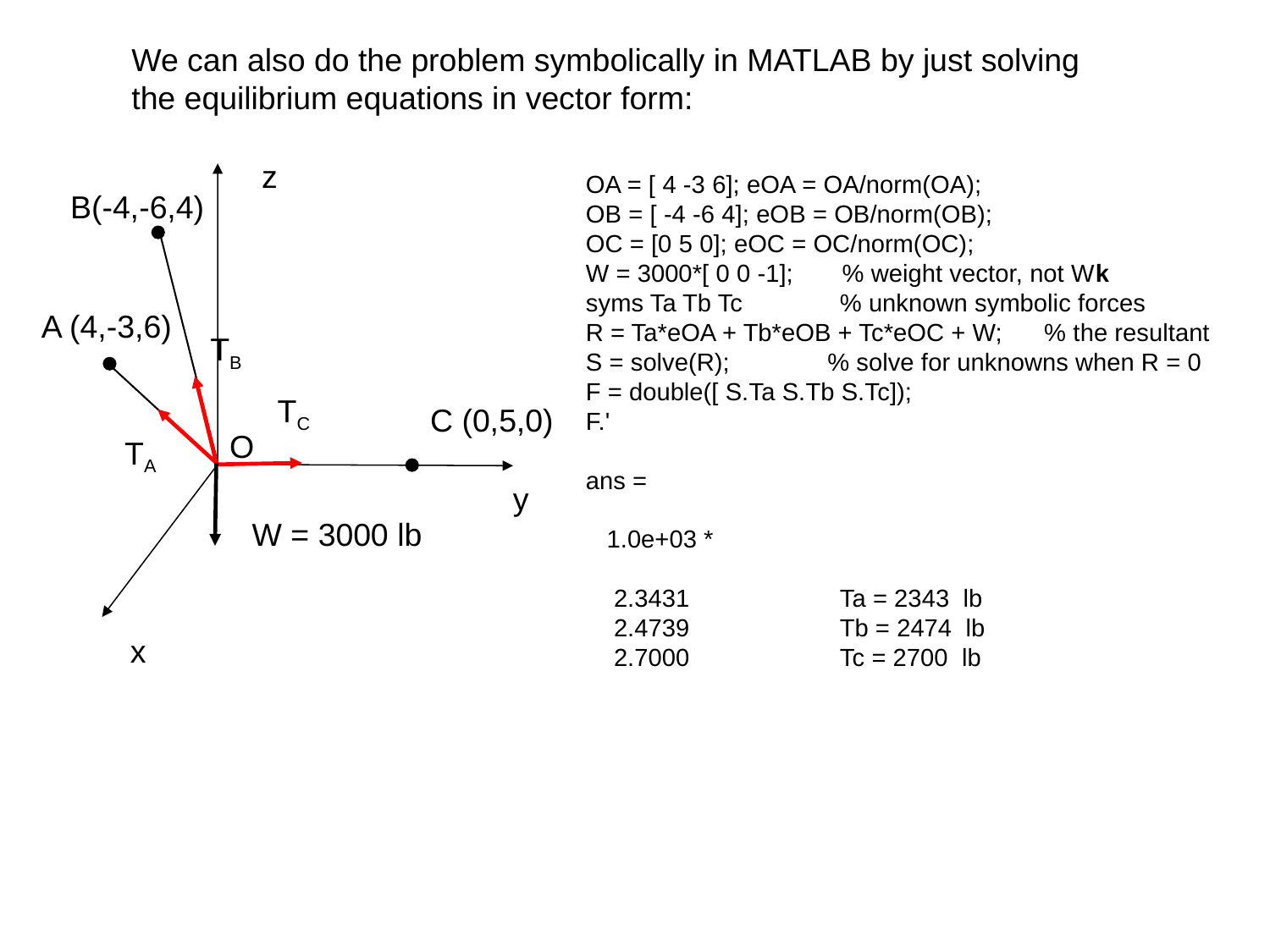

We can also do the problem symbolically in MATLAB by just solving
the equilibrium equations in vector form:
z
OA = [ 4 -3 6]; eOA = OA/norm(OA);
OB = [ -4 -6 4]; eOB = OB/norm(OB);
OC = [0 5 0]; eOC = OC/norm(OC);
W = 3000*[ 0 0 -1];       % weight vector, not Wk
syms Ta Tb Tc	% unknown symbolic forces
R = Ta*eOA + Tb*eOB + Tc*eOC + W;      % the resultant
S = solve(R);              % solve for unknowns when R = 0
F = double([ S.Ta S.Tb S.Tc]);
F.'

ans =

   1.0e+03 *

    2.3431		Ta = 2343  lb
    2.4739		Tb = 2474  lb
    2.7000		Tc = 2700  lb

B(-4,-6,4)

A (4,-3,6)
TB

TC
C (0,5,0)

O
TA

y
W = 3000 lb
x